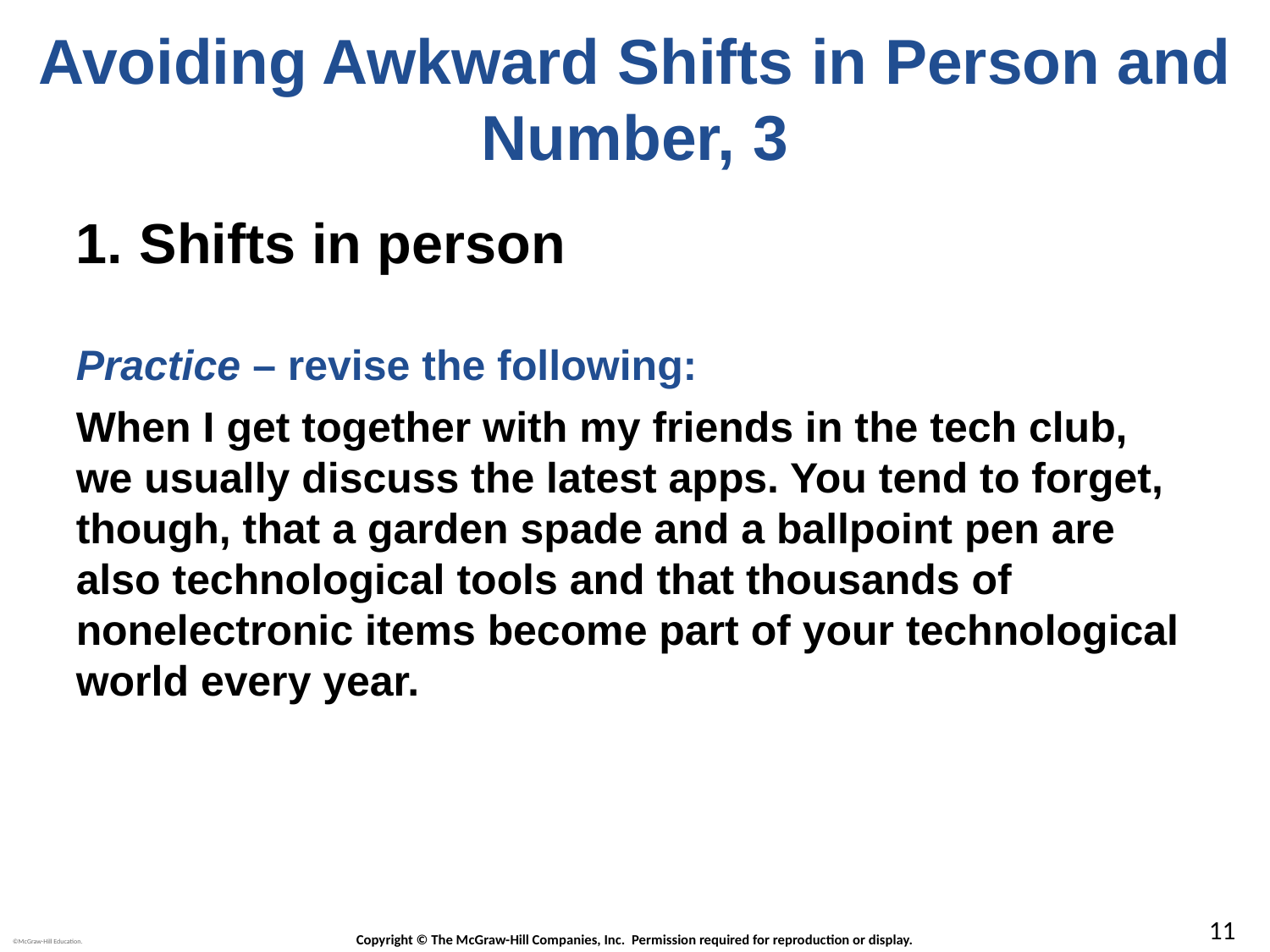

# Avoiding Awkward Shifts in Person and Number, 3
Shifts in person
Practice – revise the following:
When I get together with my friends in the tech club, we usually discuss the latest apps. You tend to forget, though, that a garden spade and a ballpoint pen are also technological tools and that thousands of nonelectronic items become part of your technological world every year.